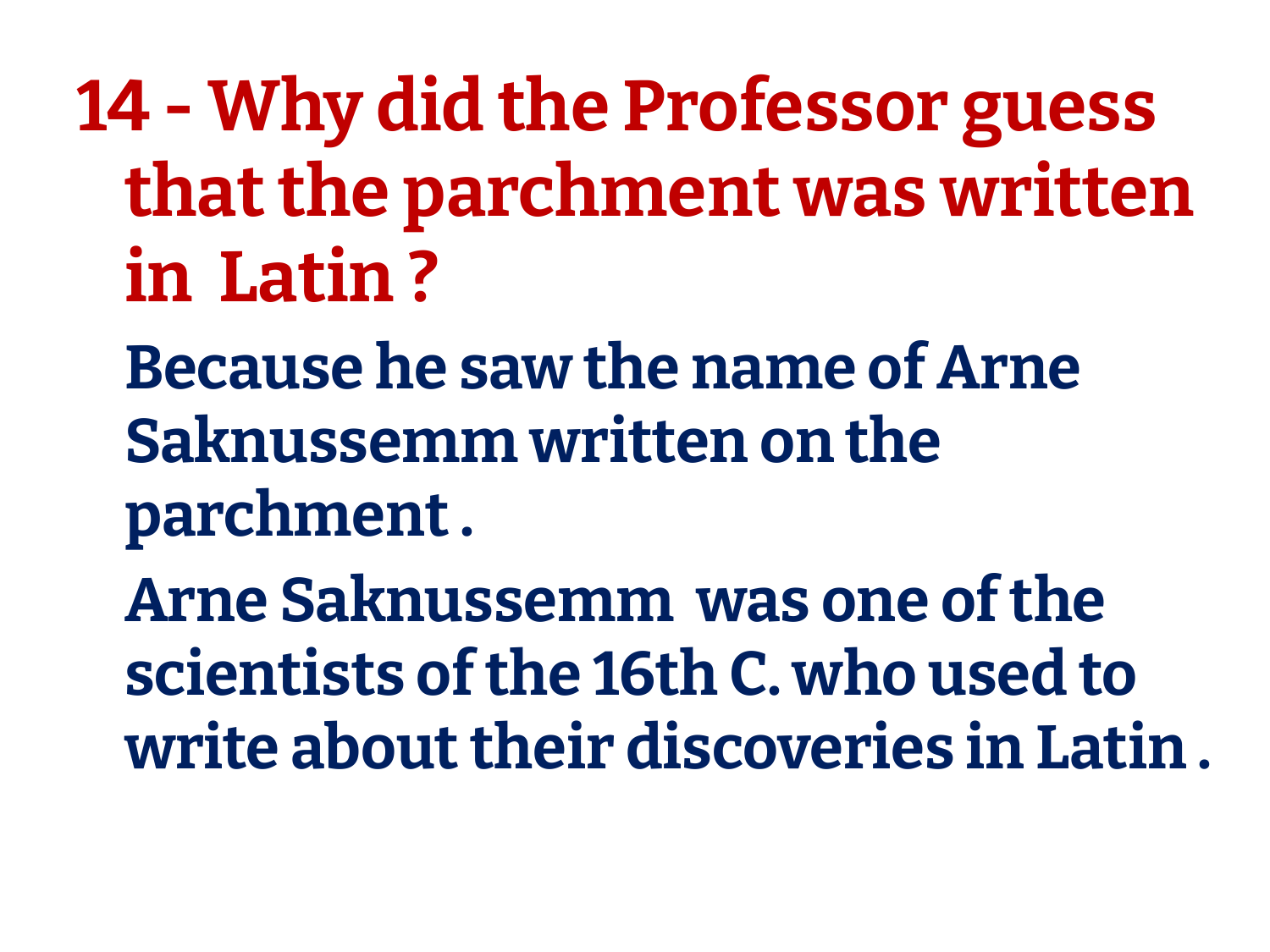

14 - Why did the Professor guess that the parchment was written in  Latin ?
		Because he saw the name of Arne Saknussemm written on the parchment .
		Arne Saknussemm  was one of the scientists of the 16th C. who used to write about their discoveries in Latin .